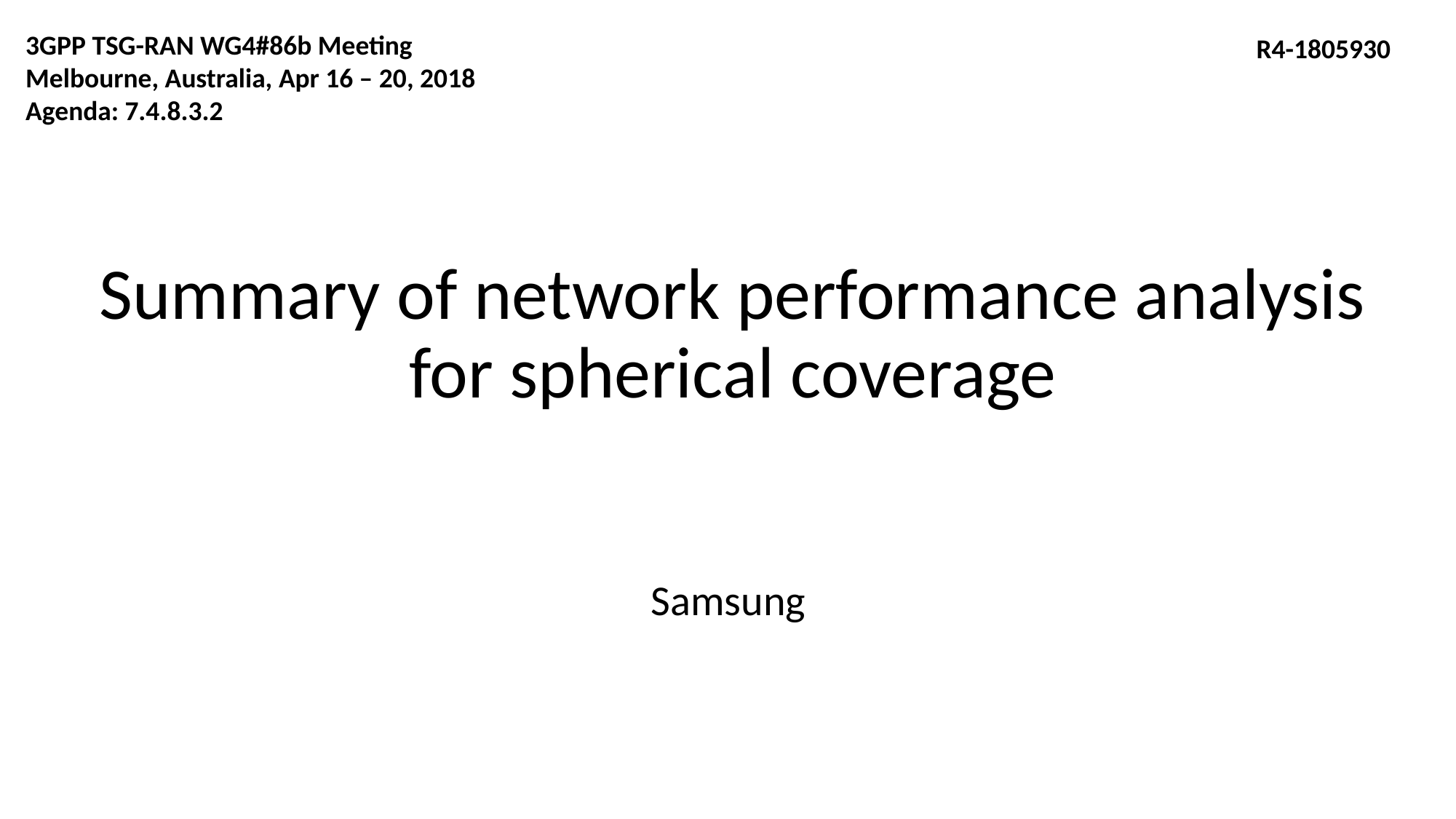

3GPP TSG-RAN WG4#86b Meeting
Melbourne, Australia, Apr 16 – 20, 2018
Agenda: 7.4.8.3.2
R4-1805930
# Summary of network performance analysis for spherical coverage
Samsung